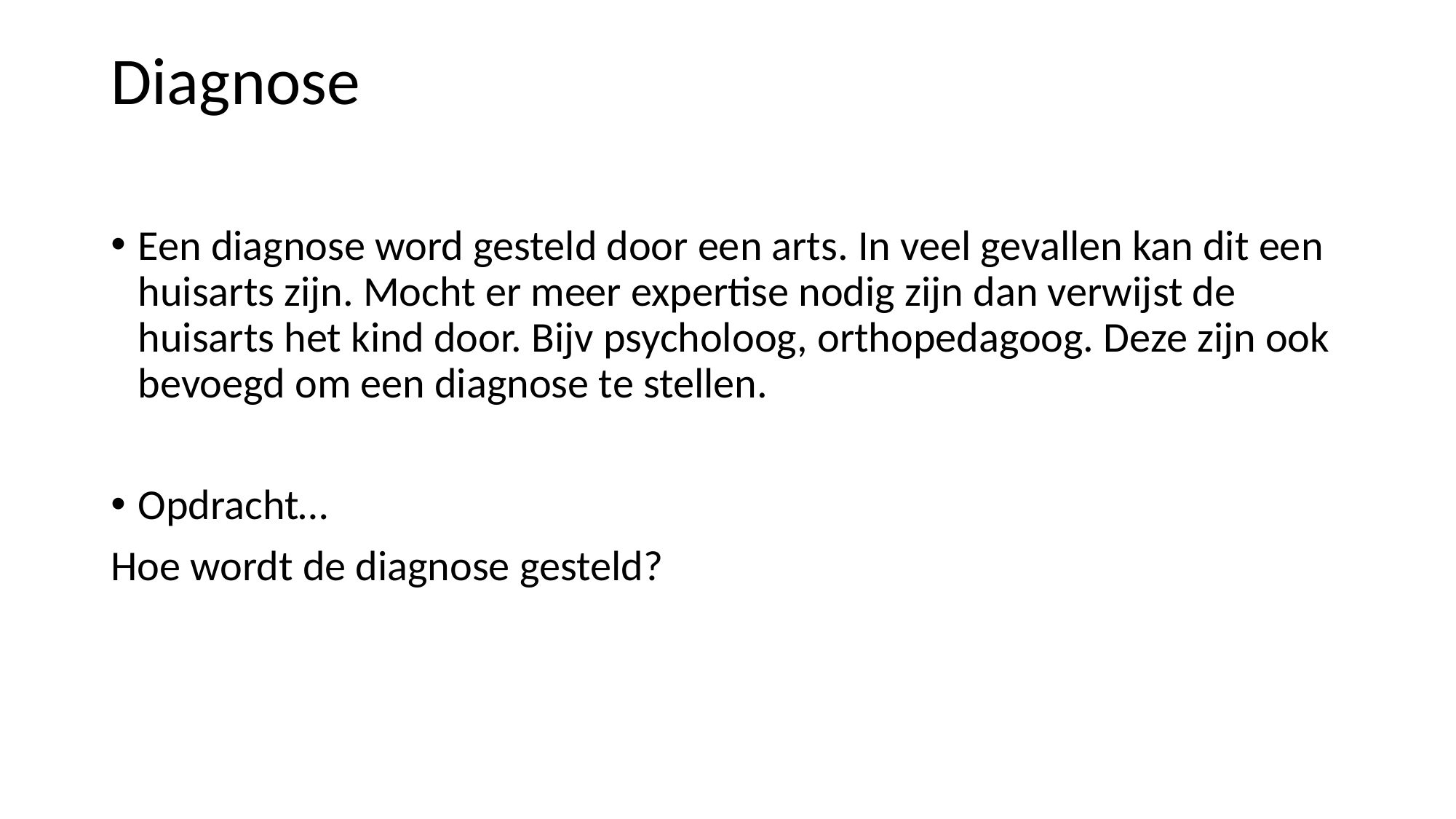

# Diagnose
Een diagnose word gesteld door een arts. In veel gevallen kan dit een huisarts zijn. Mocht er meer expertise nodig zijn dan verwijst de huisarts het kind door. Bijv psycholoog, orthopedagoog. Deze zijn ook bevoegd om een diagnose te stellen.

Opdracht…
Hoe wordt de diagnose gesteld?